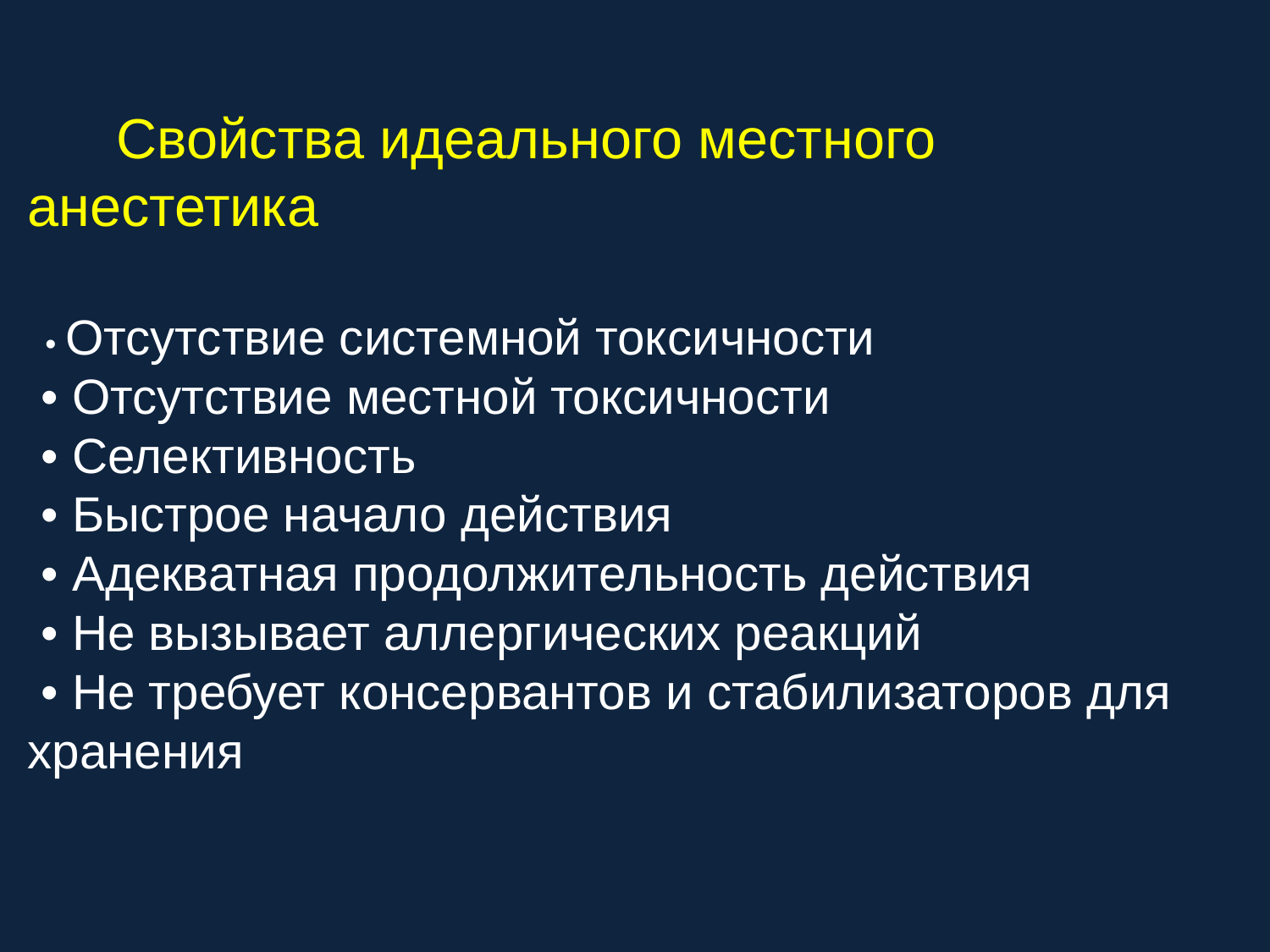

Свойства идеального местного анестетика

  • Отсутствие системной токсичности
 • Отсутствие местной токсичности
 • Селективность
 • Быстрое начало действия
 • Aдекватная продолжительность действия
 • Не вызывает аллергических реакций
 • Не требует консервантов и стабилизаторов для хранения